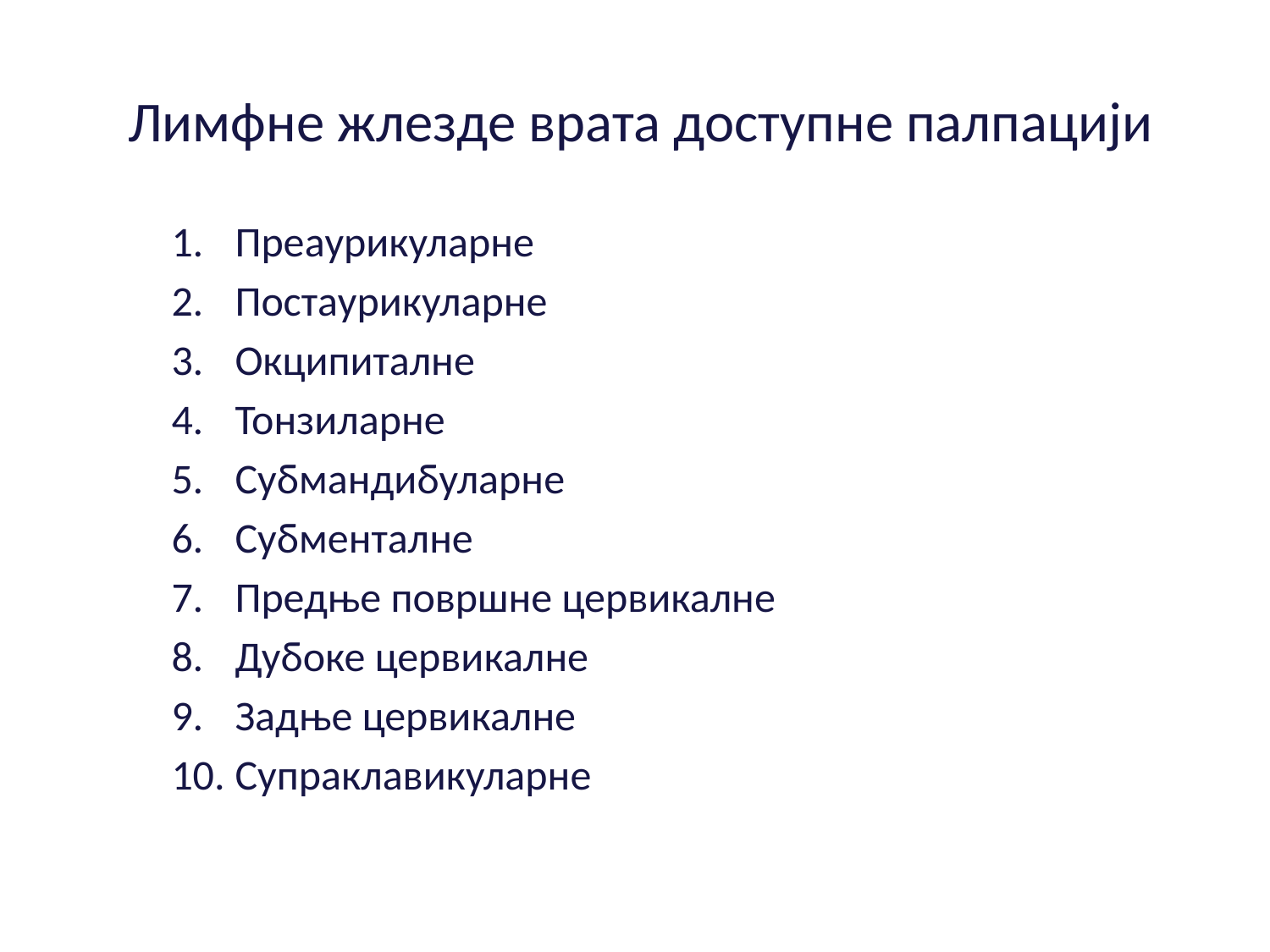

# Лимфне жлезде врата доступне палпацији
Преаурикуларне
Постаурикуларне
Окципиталне
Тонзиларне
Субмандибуларне
Субменталне
Предње површне цервикалне
Дубоке цервикалне
Задње цервикалне
Супраклавикуларне